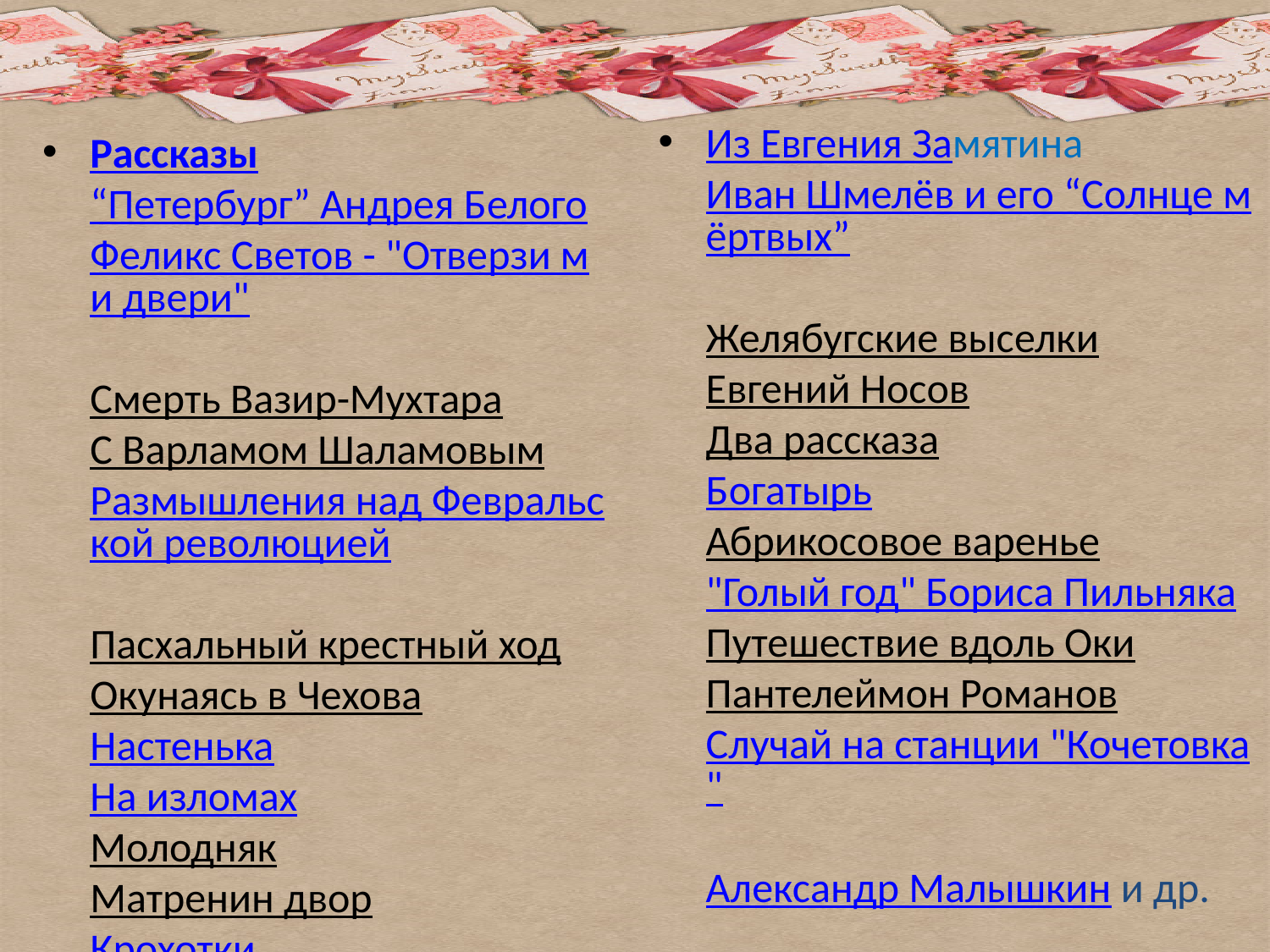

Из Евгения Замятина
Иван Шмелёв и его “Солнце мёртвых”
Желябугские выселки
Евгений Носов
Два рассказа
Богатырь
Абрикосовое варенье
"Голый год" Бориса Пильняка
Путешествие вдоль Оки
Пантелеймон Романов
Случай на станции "Кочетовка"
Александр Малышкин и др.
Рассказы
“Петербург” Андрея Белого
Феликс Светов - "Отверзи ми двери"
Смерть Вазир-Мухтара
С Варламом Шаламовым
Размышления над Февральской революцией
Пасхальный крестный ход
Окунаясь в Чехова
Настенька
На изломах
Молодняк
Матренин двор
Крохотки